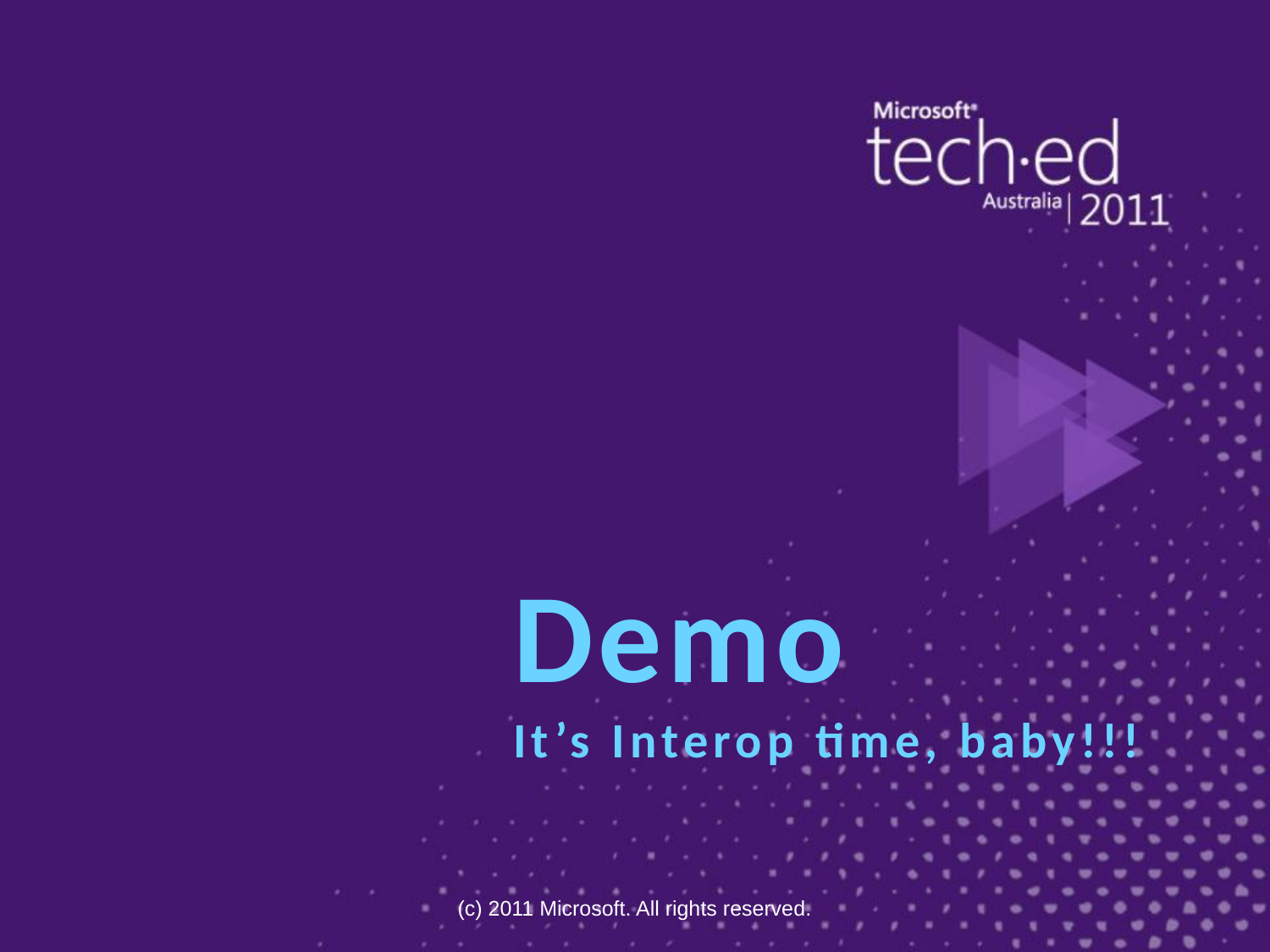

Demo
It’s Interop time, baby!!!
(c) 2011 Microsoft. All rights reserved.